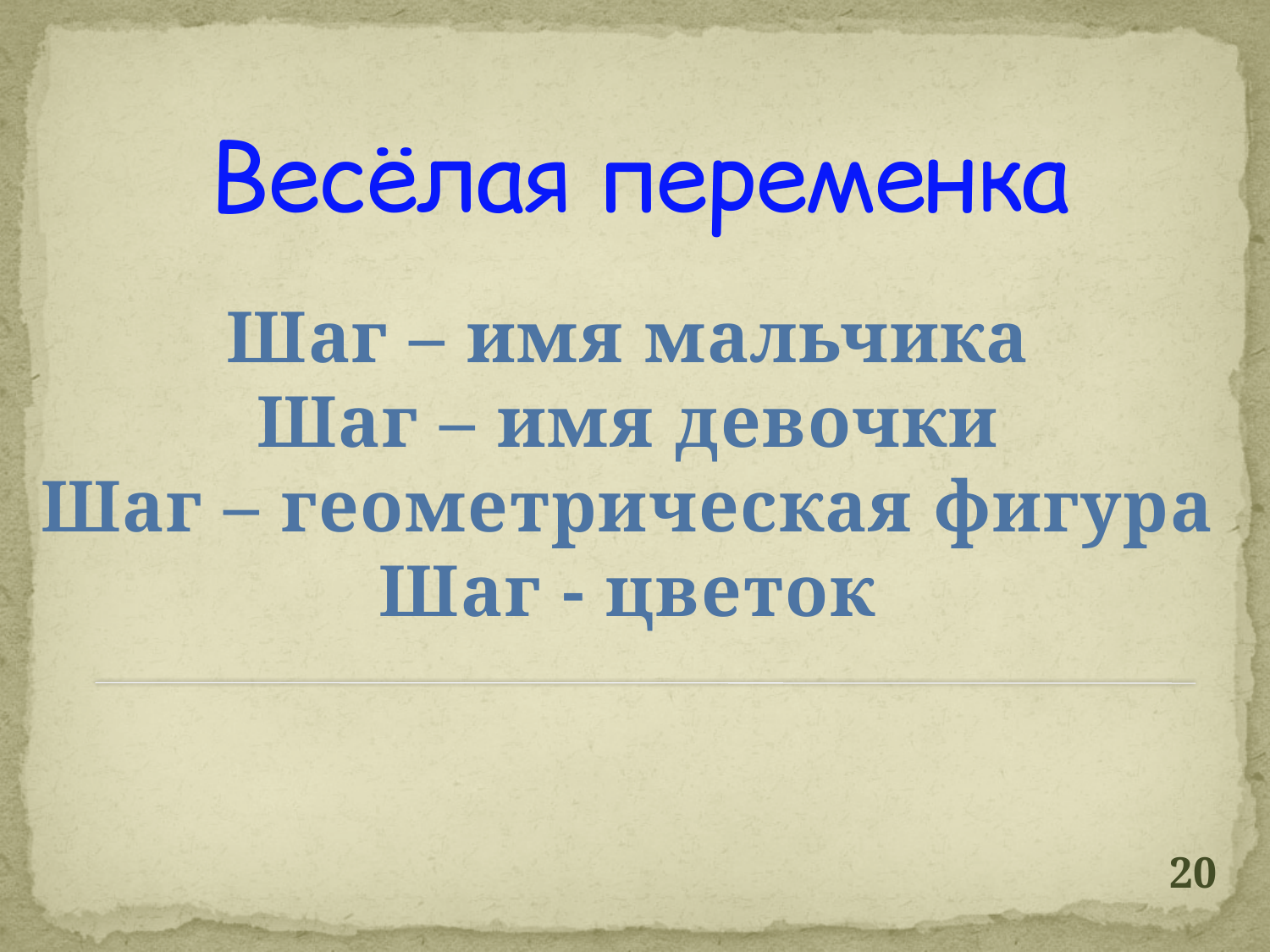

# Весёлая переменка
Шаг – имя мальчика
Шаг – имя девочки
Шаг – геометрическая фигура
Шаг - цветок
20